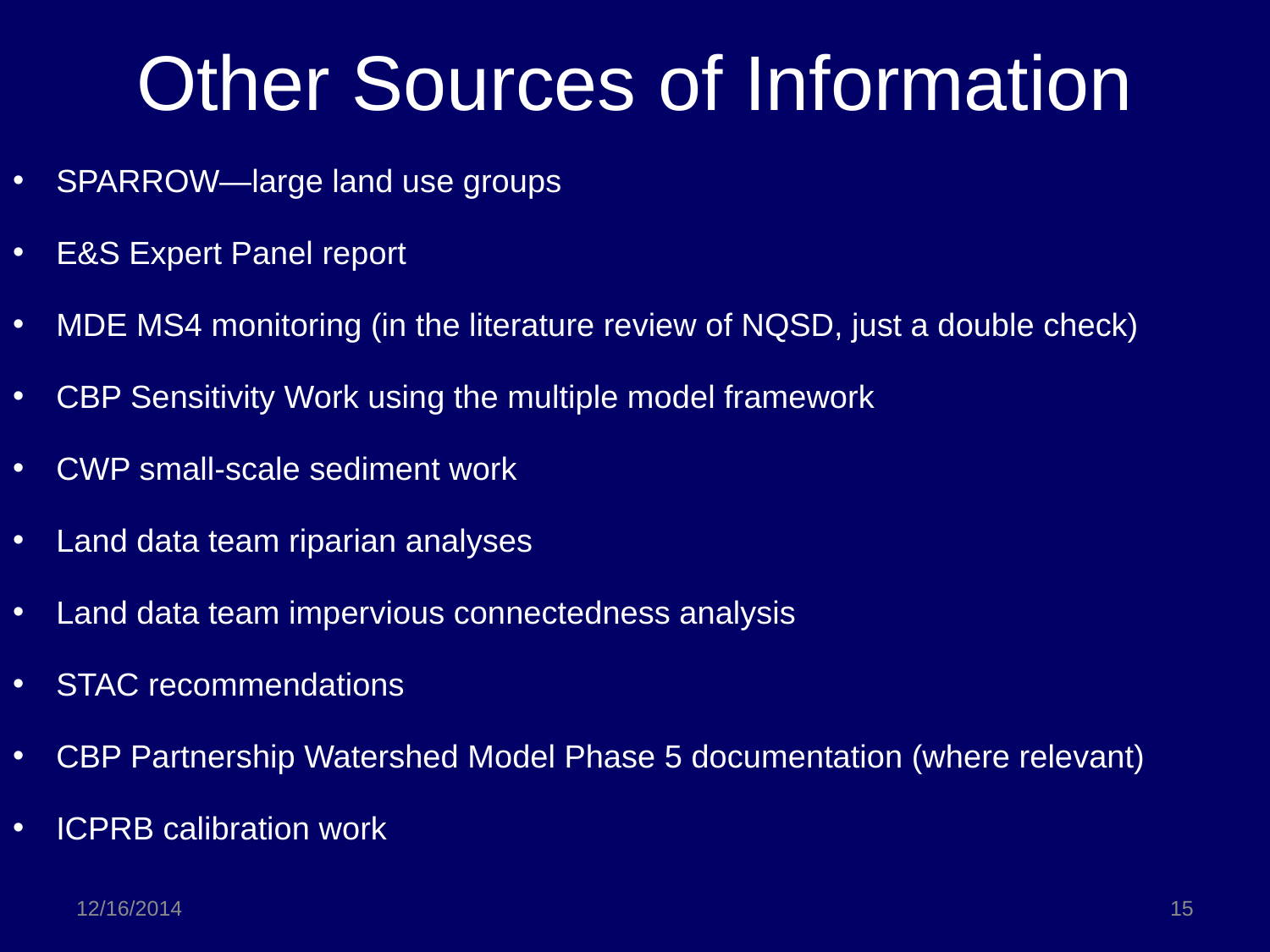

# Other Sources of Information
SPARROW—large land use groups
E&S Expert Panel report
MDE MS4 monitoring (in the literature review of NQSD, just a double check)
CBP Sensitivity Work using the multiple model framework
CWP small-scale sediment work
Land data team riparian analyses
Land data team impervious connectedness analysis
STAC recommendations
CBP Partnership Watershed Model Phase 5 documentation (where relevant)
ICPRB calibration work
12/16/2014
15